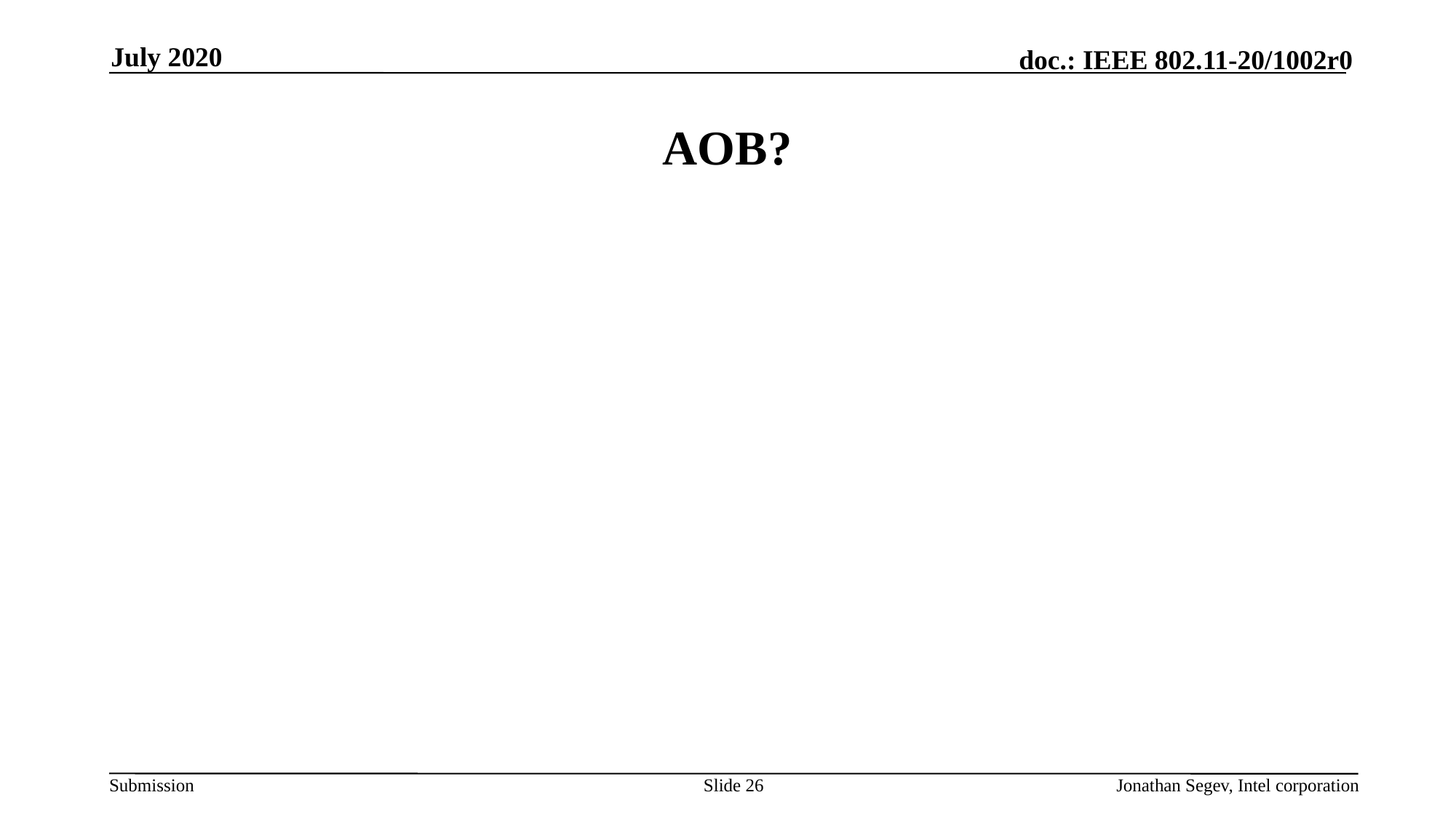

July 2020
# AOB?

Slide 26
Jonathan Segev, Intel corporation